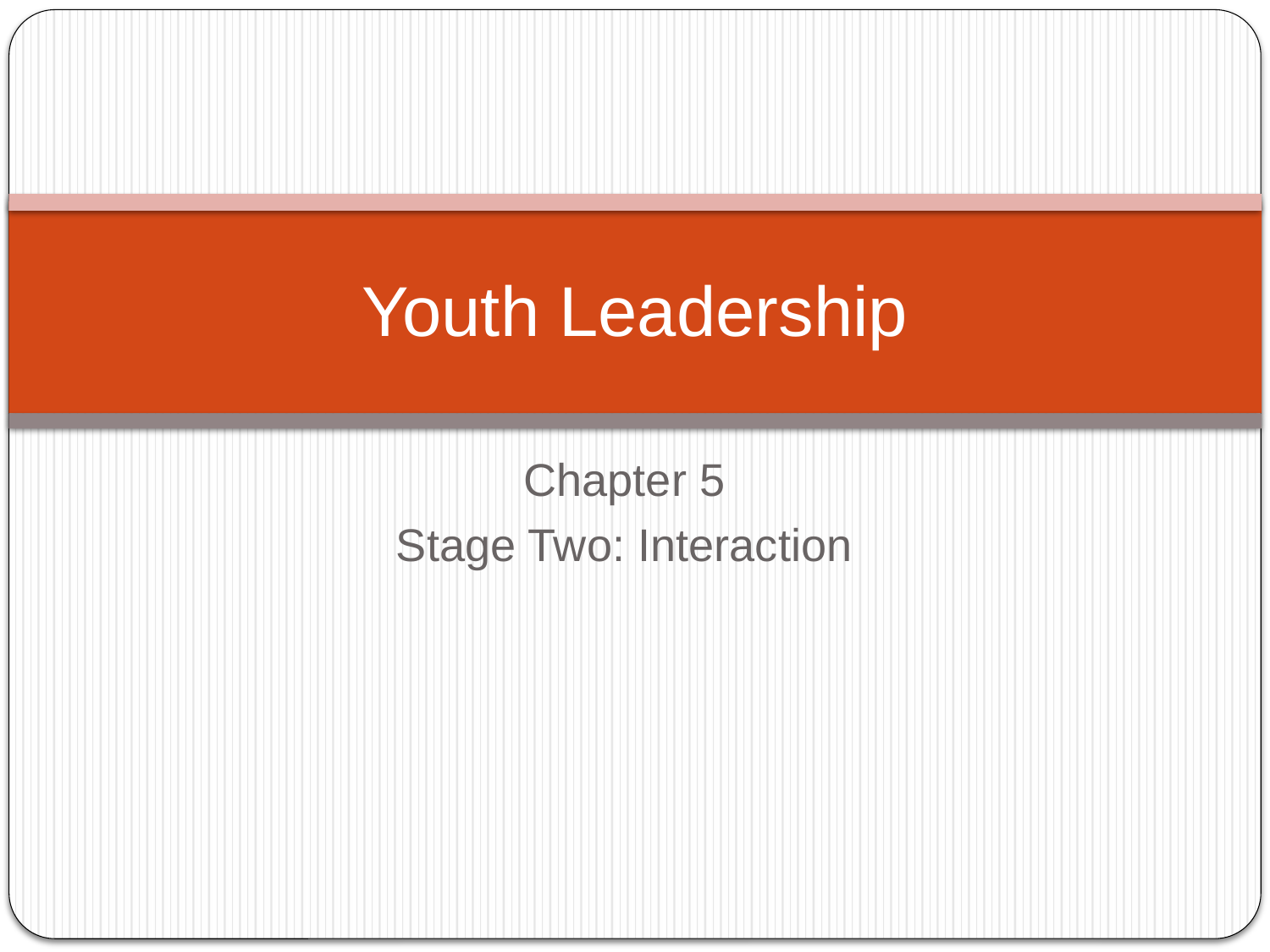

# Youth Leadership
Chapter 5
Stage Two: Interaction